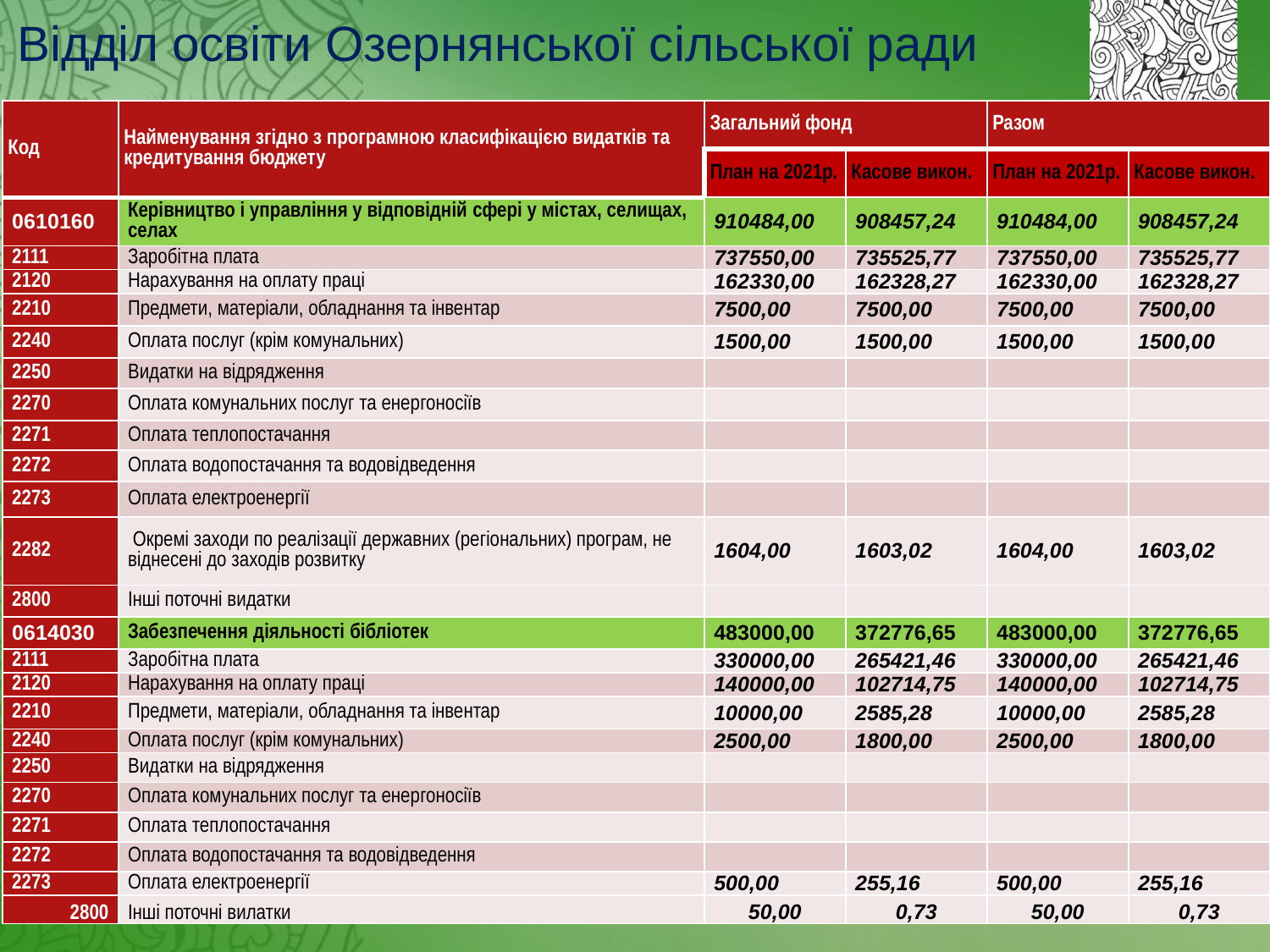

Відділ освіти Озернянської сільської ради
| Код | Найменування згідно з програмною класифікацією видатків та кредитування бюджету | Загальний фонд |  | Разом |  |
| --- | --- | --- | --- | --- | --- |
|  |  | План на 2021р. | Касове викон. | План на 2021р. | Касове викон. |
| 0610160 | Керівництво і управління у відповідній сфері у містах, селищах, селах | 910484,00 | 908457,24 | 910484,00 | 908457,24 |
| 2111 | Заробітна плата | 737550,00 | 735525,77 | 737550,00 | 735525,77 |
| 2120 | Нарахування на оплату праці | 162330,00 | 162328,27 | 162330,00 | 162328,27 |
| 2210 | Предмети, матеріали, обладнання та інвентар | 7500,00 | 7500,00 | 7500,00 | 7500,00 |
| 2240 | Оплата послуг (крім комунальних) | 1500,00 | 1500,00 | 1500,00 | 1500,00 |
| 2250 | Видатки на відрядження |  |  |  |  |
| 2270 | Оплата комунальних послуг та енергоносіїв |  |  |  |  |
| 2271 | Оплата теплопостачання |  |  |  |  |
| 2272 | Оплата водопостачання та водовідведення |  |  |  |  |
| 2273 | Оплата електроенергії |  |  |  |  |
| 2282 | Окремі заходи по реалізації державних (регіональних) програм, не віднесені до заходів розвитку | 1604,00 | 1603,02 | 1604,00 | 1603,02 |
| 2800 | Інші поточні видатки |  |  |  |  |
| 0614030 | Забезпечення діяльності бібліотек | 483000,00 | 372776,65 | 483000,00 | 372776,65 |
| 2111 | Заробітна плата | 330000,00 | 265421,46 | 330000,00 | 265421,46 |
| 2120 | Нарахування на оплату праці | 140000,00 | 102714,75 | 140000,00 | 102714,75 |
| 2210 | Предмети, матеріали, обладнання та інвентар | 10000,00 | 2585,28 | 10000,00 | 2585,28 |
| 2240 | Оплата послуг (крім комунальних) | 2500,00 | 1800,00 | 2500,00 | 1800,00 |
| 2250 | Видатки на відрядження |  |  |  |  |
| 2270 | Оплата комунальних послуг та енергоносіїв |  |  |  |  |
| 2271 | Оплата теплопостачання |  |  |  |  |
| 2272 | Оплата водопостачання та водовідведення |  |  |  |  |
| 2273 | Оплата електроенергії | 500,00 | 255,16 | 500,00 | 255,16 |
| 2800 | Інші поточні вилатки | 50,00 | 0,73 | 50,00 | 0,73 |